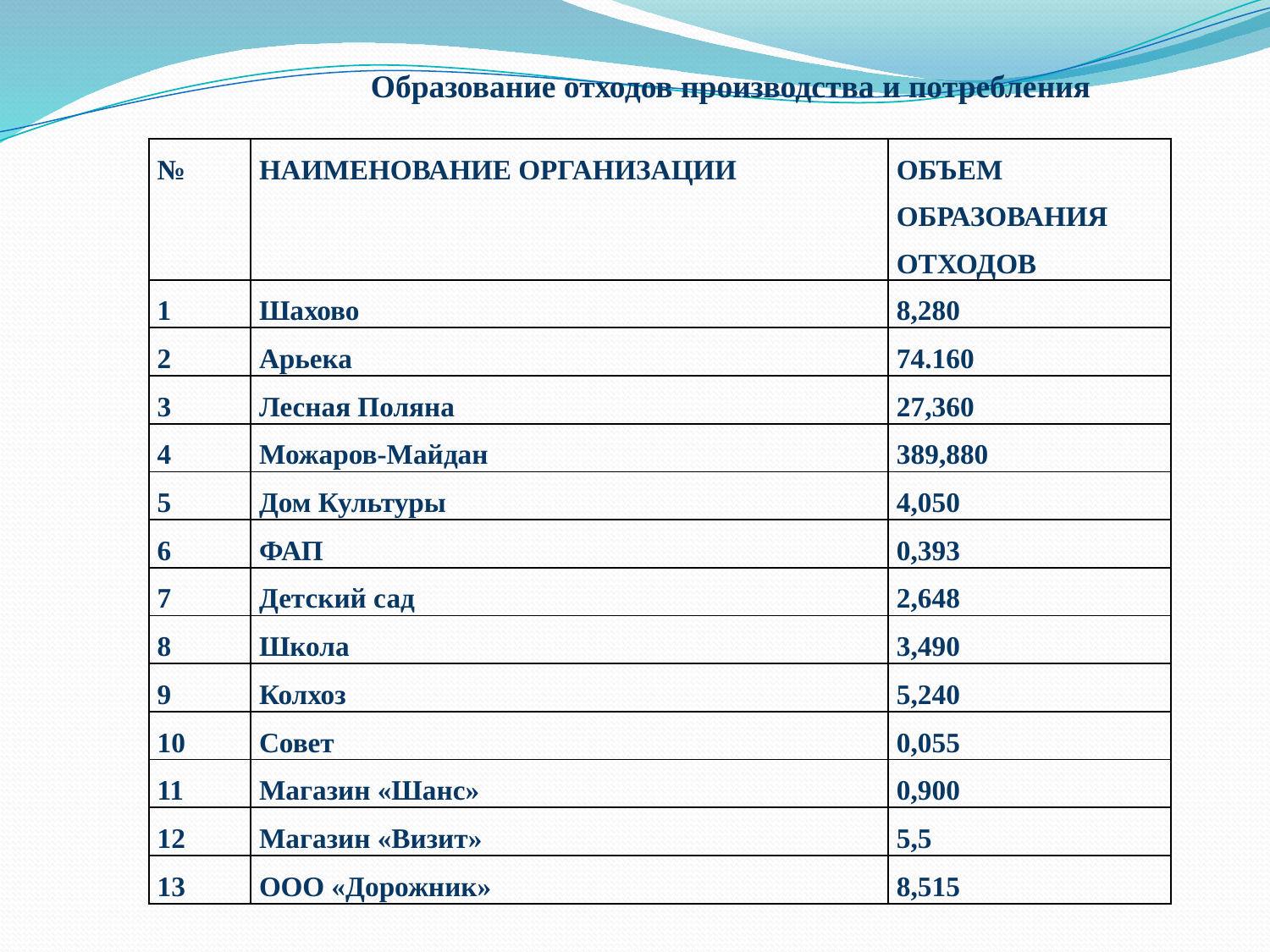

Образование отходов производства и потребления

| № | НАИМЕНОВАНИЕ ОРГАНИЗАЦИИ | ОБЪЕМ ОБРАЗОВАНИЯ ОТХОДОВ |
| --- | --- | --- |
| 1 | Шахово | 8,280 |
| 2 | Арьека | 74.160 |
| 3 | Лесная Поляна | 27,360 |
| 4 | Можаров-Майдан | 389,880 |
| 5 | Дом Культуры | 4,050 |
| 6 | ФАП | 0,393 |
| 7 | Детский сад | 2,648 |
| 8 | Школа | 3,490 |
| 9 | Колхоз | 5,240 |
| 10 | Совет | 0,055 |
| 11 | Магазин «Шанс» | 0,900 |
| 12 | Магазин «Визит» | 5,5 |
| 13 | ООО «Дорожник» | 8,515 |